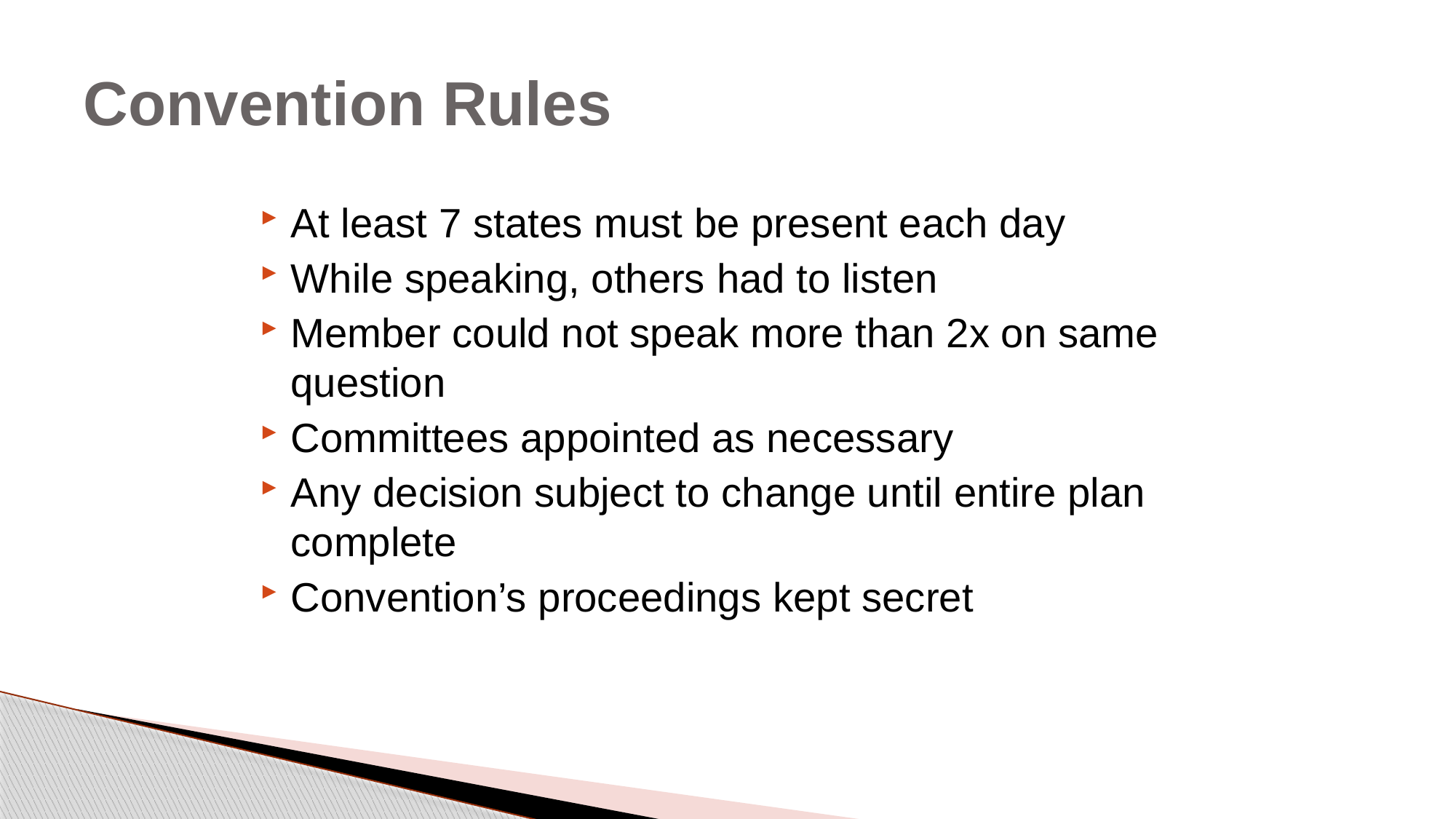

# Convention Rules
At least 7 states must be present each day
While speaking, others had to listen
Member could not speak more than 2x on same question
Committees appointed as necessary
Any decision subject to change until entire plan complete
Convention’s proceedings kept secret